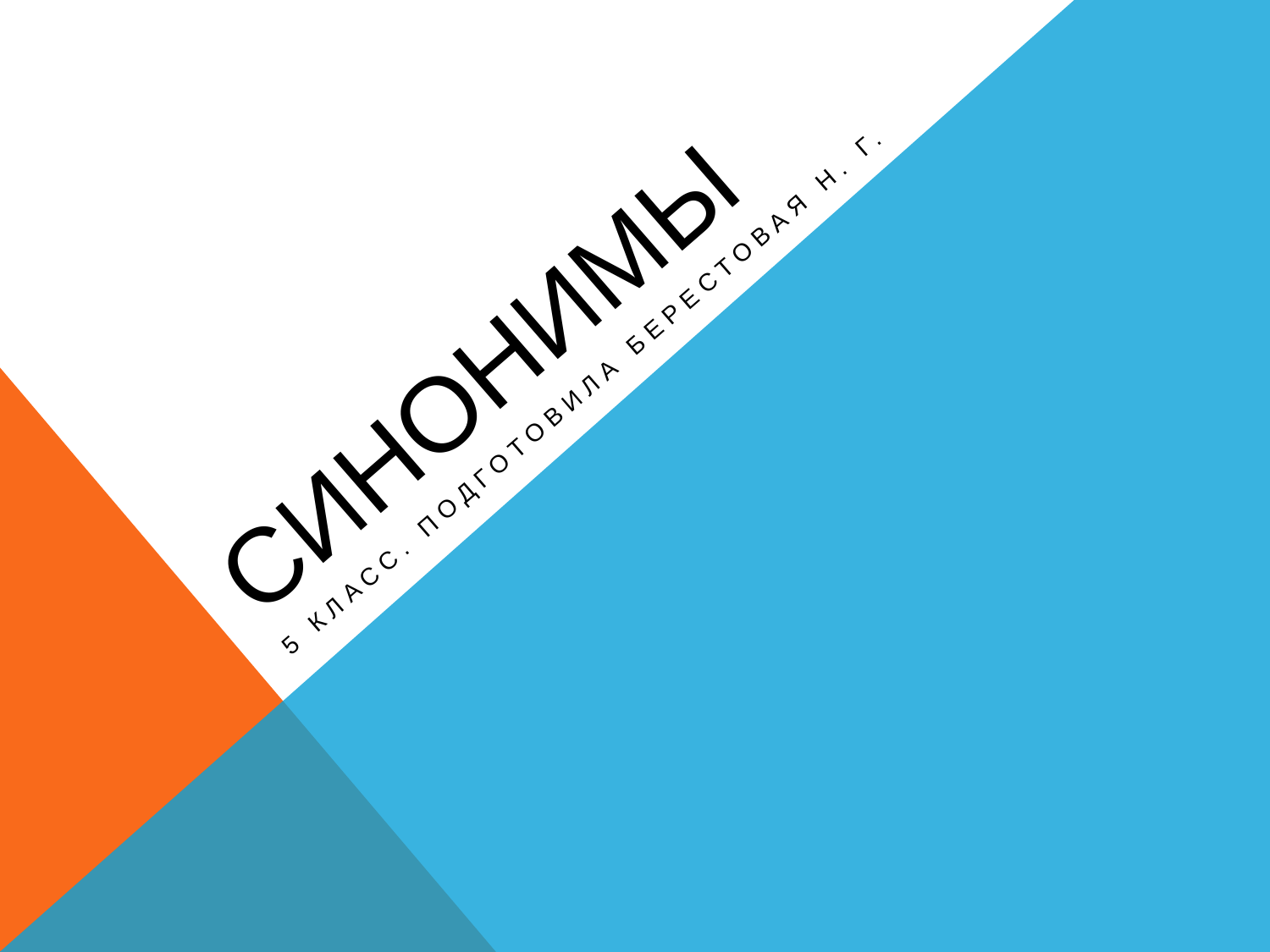

# Синонимы
5 класс. Подготовила Берестовая Н. Г.